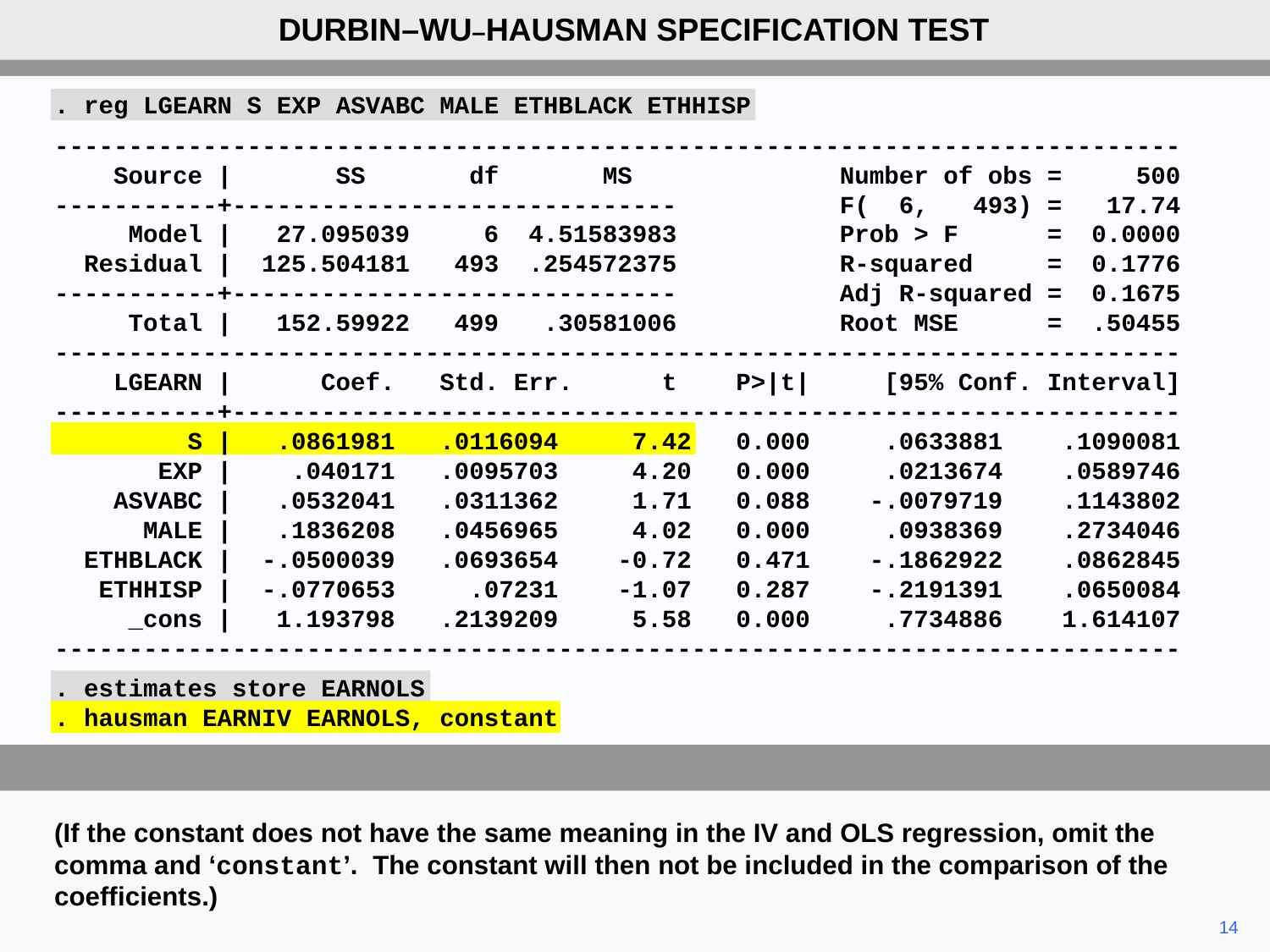

DURBIN–WU–HAUSMAN SPECIFICATION TEST

. reg LGEARN S EXP ASVABC MALE ETHBLACK ETHHISP
----------------------------------------------------------------------------
    Source |       SS       df       MS              Number of obs =     500
-----------+------------------------------           F(  6,   493) =   17.74
     Model |   27.095039     6  4.51583983           Prob > F      =  0.0000
  Residual |  125.504181   493  .254572375           R-squared     =  0.1776
-----------+------------------------------           Adj R-squared =  0.1675
     Total |   152.59922   499   .30581006           Root MSE      =  .50455
----------------------------------------------------------------------------
    LGEARN |      Coef.   Std. Err.      t    P>|t|     [95% Conf. Interval]
-----------+----------------------------------------------------------------
         S |   .0861981   .0116094     7.42   0.000     .0633881    .1090081
       EXP |    .040171   .0095703     4.20   0.000     .0213674    .0589746
    ASVABC |   .0532041   .0311362     1.71   0.088    -.0079719    .1143802
      MALE |   .1836208   .0456965     4.02   0.000     .0938369    .2734046
  ETHBLACK |  -.0500039   .0693654    -0.72   0.471    -.1862922    .0862845
   ETHHISP |  -.0770653     .07231    -1.07   0.287    -.2191391    .0650084
     _cons |   1.193798   .2139209     5.58   0.000     .7734886    1.614107
----------------------------------------------------------------------------
. estimates store EARNOLS
. hausman EARNIV EARNOLS, constant

(If the constant does not have the same meaning in the IV and OLS regression, omit the comma and ‘constant’.  The constant will then not be included in the comparison of the coefficients.)
14